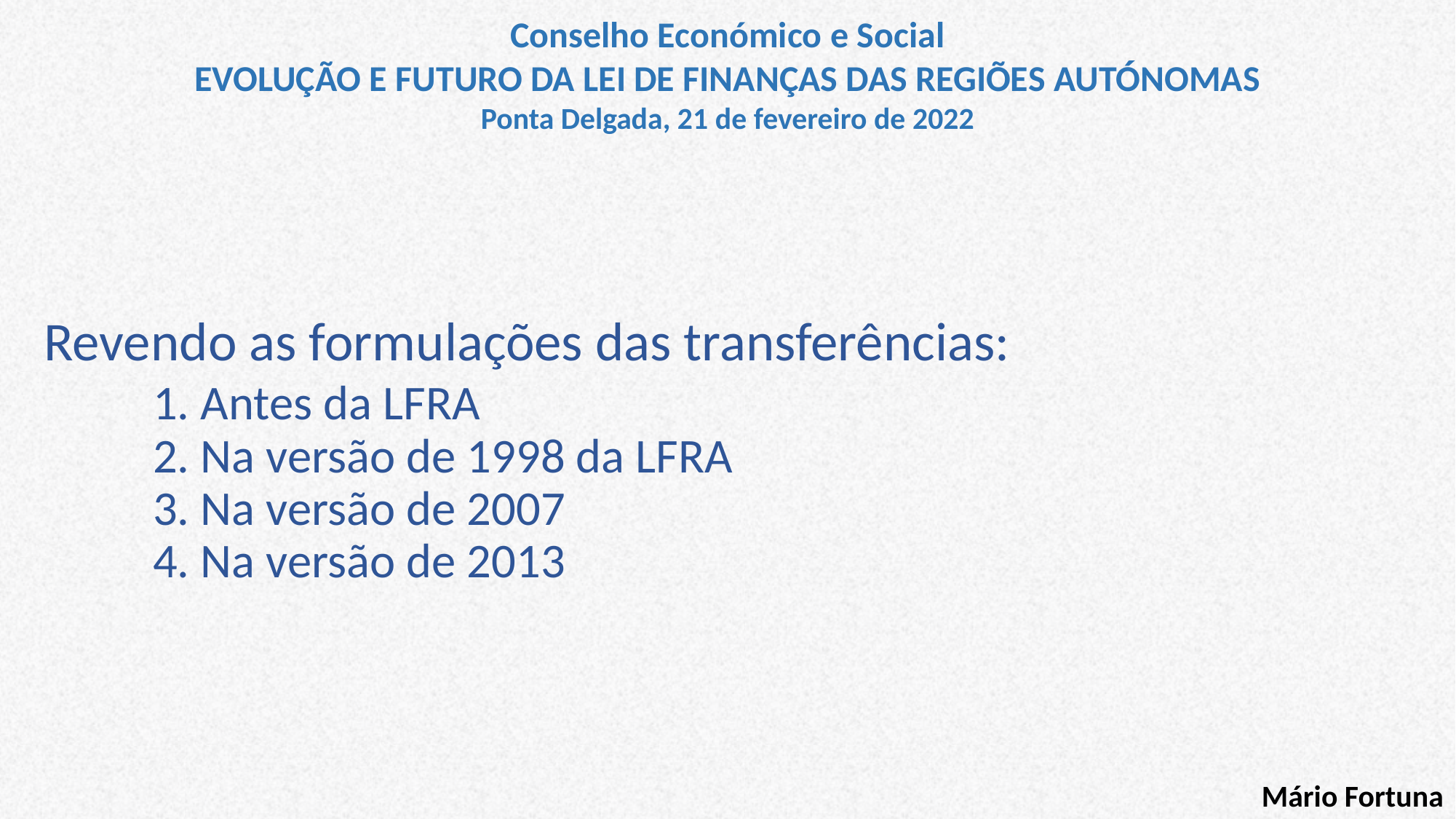

Conselho Económico e Social
EVOLUÇÃO E FUTURO DA LEI DE FINANÇAS DAS REGIÕES AUTÓNOMAS
Ponta Delgada, 21 de fevereiro de 2022
# Revendo as formulações das transferências: 1. Antes da LFRA 2. Na versão de 1998 da LFRA 3. Na versão de 2007 4. Na versão de 2013
Mário Fortuna